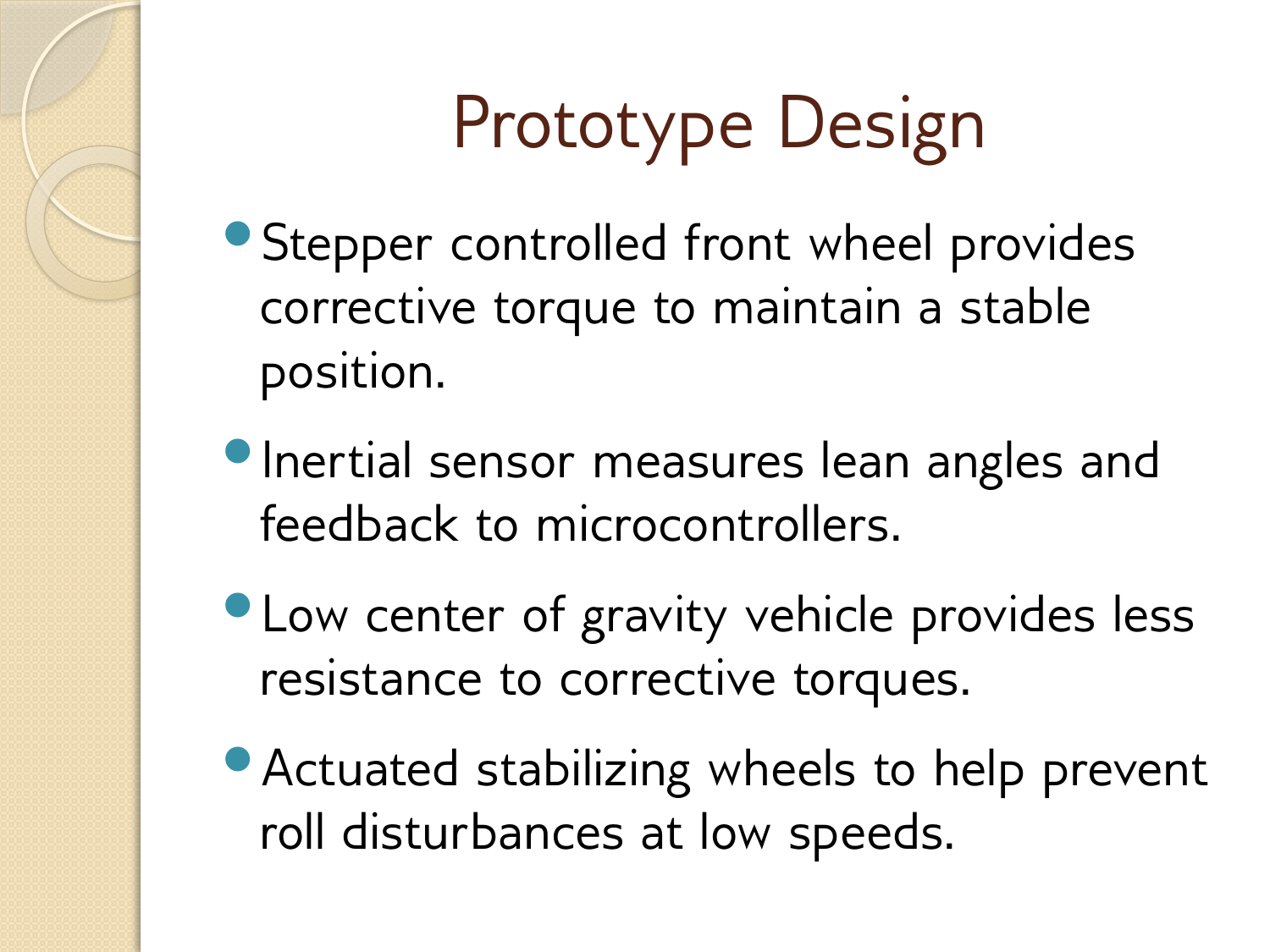

# Prototype Design
Stepper controlled front wheel provides corrective torque to maintain a stable position.
Inertial sensor measures lean angles and feedback to microcontrollers.
Low center of gravity vehicle provides less resistance to corrective torques.
Actuated stabilizing wheels to help prevent roll disturbances at low speeds.